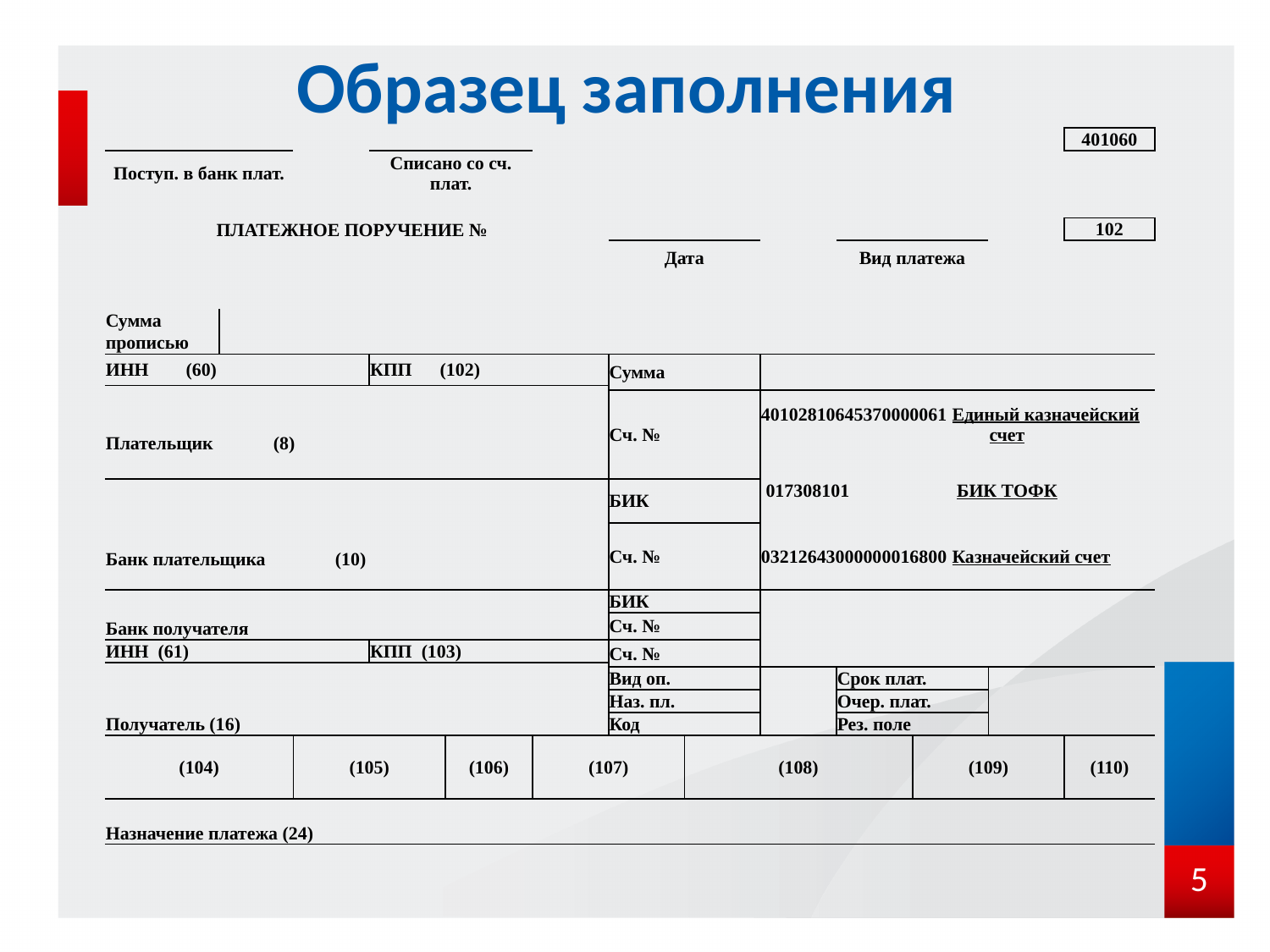

# Образец заполнения
|  |  |  |  |  |  |  |  |  |  |  |  |  | 401060 |
| --- | --- | --- | --- | --- | --- | --- | --- | --- | --- | --- | --- | --- | --- |
| Поступ. в банк плат. |  |  |  | Списано со сч. плат. |  |  |  |  |  |  |  |  |  |
|  |  |  |  |  |  |  |  |  |  |  |  |  |  |
| ПЛАТЕЖНОЕ ПОРУЧЕНИЕ № |  |  |  |  |  |  |  |  |  |  |  |  | 102 |
|  |  |  |  |  |  |  | Дата |  |  | Вид платежа |  |  |  |
|  |  |  |  |  |  |  |  |  |  |  |  |  |  |
| Сумма |  |  |  |  |  |  |  |  |  |  |  |  |  |
| прописью |  |  |  |  |  |  |  |  |  |  |  |  |  |
| ИНН (60) |  |  |  | КПП (102) |  |  | Сумма |  |  |  |  |  |  |
|  |  |  |  |  |  |  |  |  |  |  |  |  |  |
|  |  |  |  |  |  |  | Сч. № |  | 40102810645370000061 Единый казначейский счет |  |  |  |  |
| Плательщик (8) |  |  |  |  |  |  |  |  |  |  |  |  |  |
|  |  |  |  |  |  |  | БИК |  | 017308101 БИК ТОФК |  |  |  |  |
|  |  |  |  |  |  |  | Сч. № |  | 03212643000000016800 Казначейский счет |  |  |  |  |
| Банк плательщика (10) |  |  |  |  |  |  |  |  |  |  |  |  |  |
|  |  |  |  |  |  |  | БИК |  |  |  |  |  |  |
|  |  |  |  |  |  |  | Сч. № |  |  |  |  |  |  |
| Банк получателя |  |  |  |  |  |  |  |  |  |  |  |  |  |
| ИНН (61) |  |  |  | КПП (103) |  |  | Сч. № |  |  |  |  |  |  |
|  |  |  |  |  |  |  |  |  |  |  |  |  |  |
|  |  |  |  |  |  |  | Вид оп. |  |  | Срок плат. |  |  |  |
|  |  |  |  |  |  |  | Наз. пл. |  |  | Очер. плат. |  |  |  |
| Получатель (16) |  |  |  |  |  |  | Код |  |  | Рез. поле |  |  |  |
| (104) |  |  | (105) |  | (106) | (107) |  | (108) |  |  | (109) |  | (110) |
|  |  |  |  |  |  |  |  |  |  |  |  |  |  |
| Назначение платежа (24) |  |  |  |  |  |  |  |  |  |  |  |  |  |
|  |  |  |  |  |  |  |  |  |  |  |  |  |  |
5